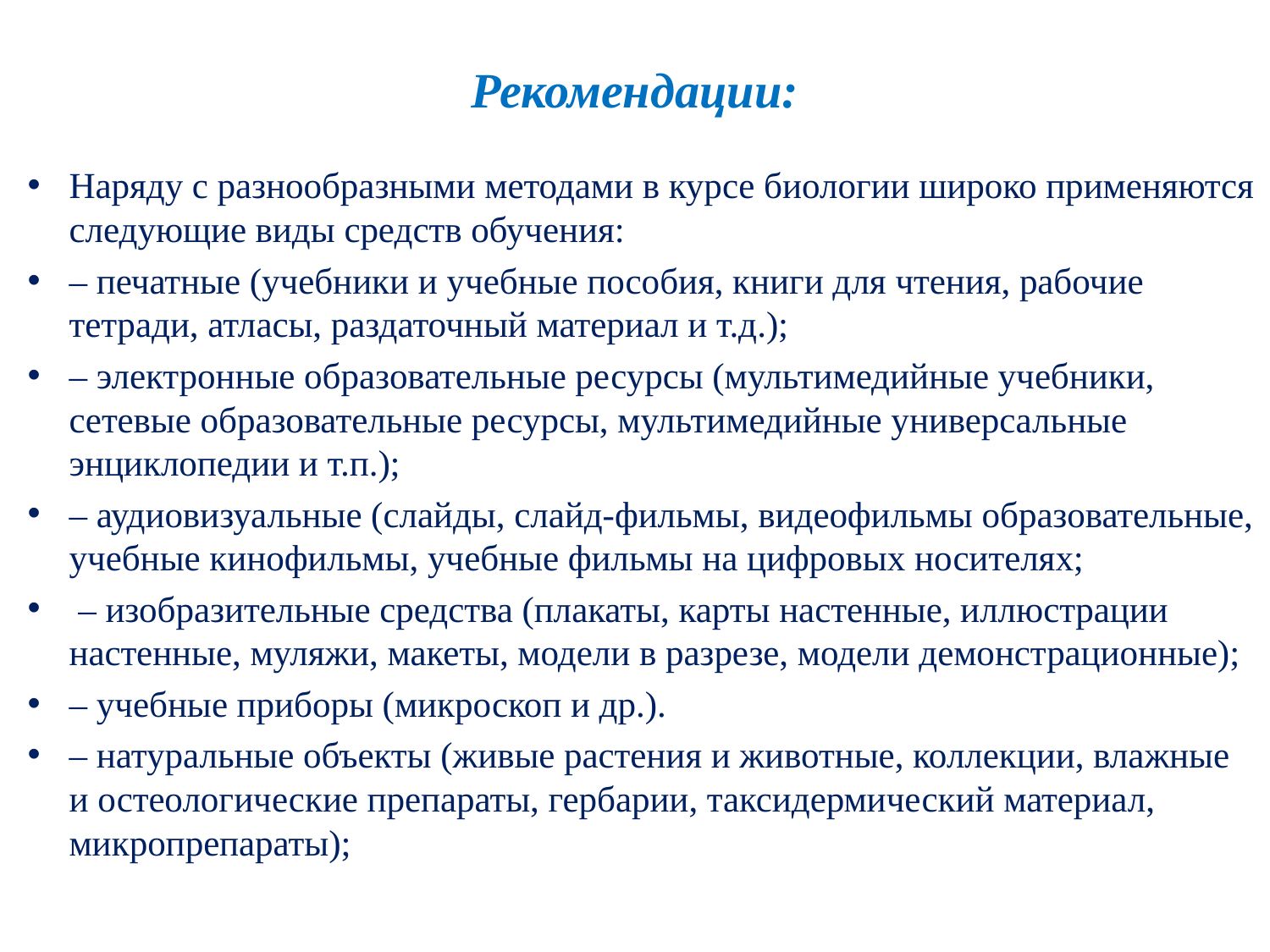

# Рекомендации:
Наряду с разнообразными методами в курсе биологии широко применяются следующие виды средств обучения:
– печатные (учебники и учебные пособия, книги для чтения, рабочие тетради, атласы, раздаточный материал и т.д.);
– электронные образовательные ресурсы (мультимедийные учебники, сетевые образовательные ресурсы, мультимедийные универсальные энциклопедии и т.п.);
– аудиовизуальные (слайды, слайд-фильмы, видеофильмы образовательные, учебные кинофильмы, учебные фильмы на цифровых носителях;
 – изобразительные средства (плакаты, карты настенные, иллюстрации настенные, муляжи, макеты, модели в разрезе, модели демонстрационные);
– учебные приборы (микроскоп и др.).
– натуральные объекты (живые растения и животные, коллекции, влажные и остеологические препараты, гербарии, таксидермический материал, микропрепараты);